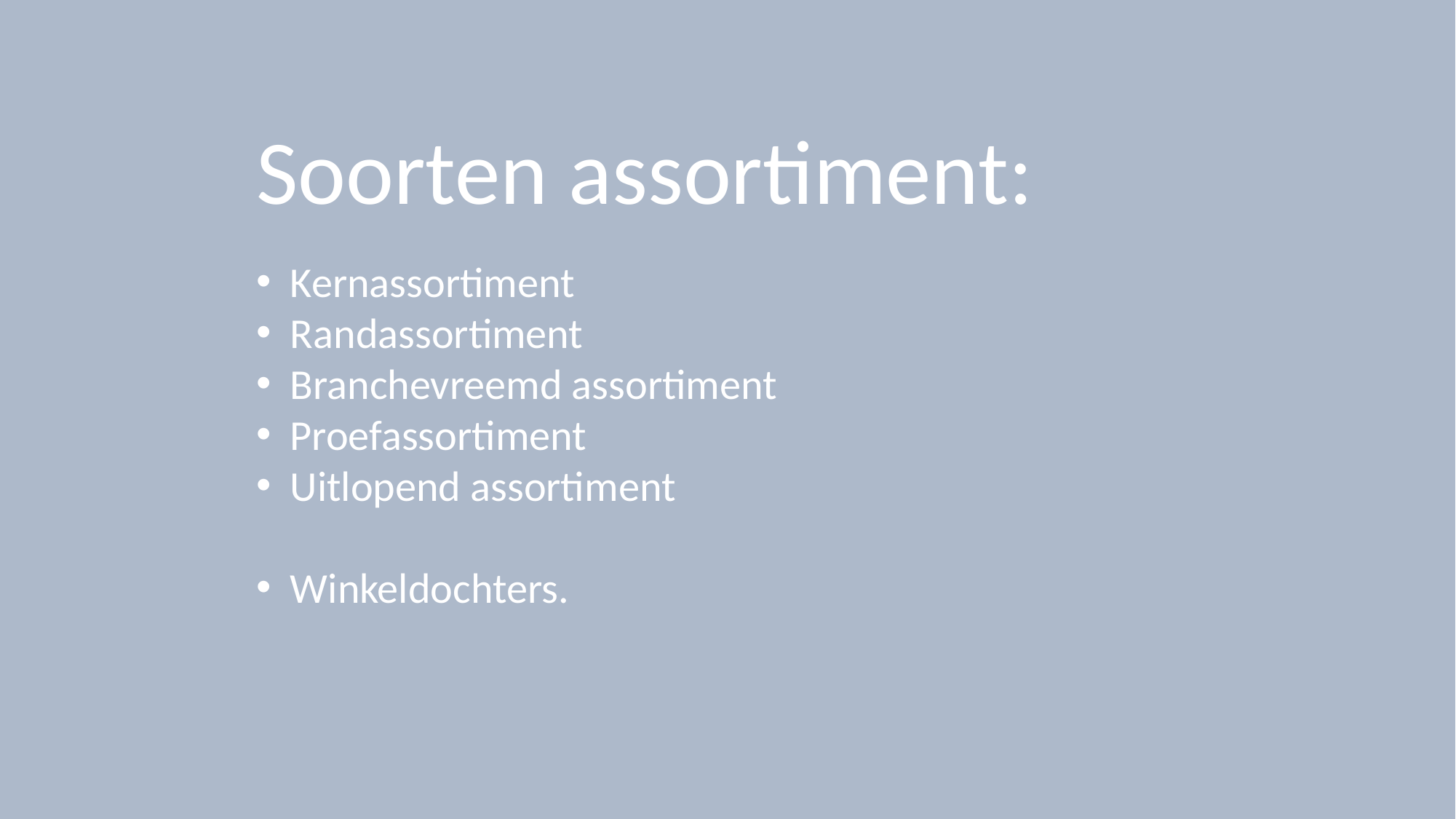

Soorten assortiment:

Kernassortiment
Randassortiment
Branchevreemd assortiment
Proefassortiment
Uitlopend assortiment

Winkeldochters.